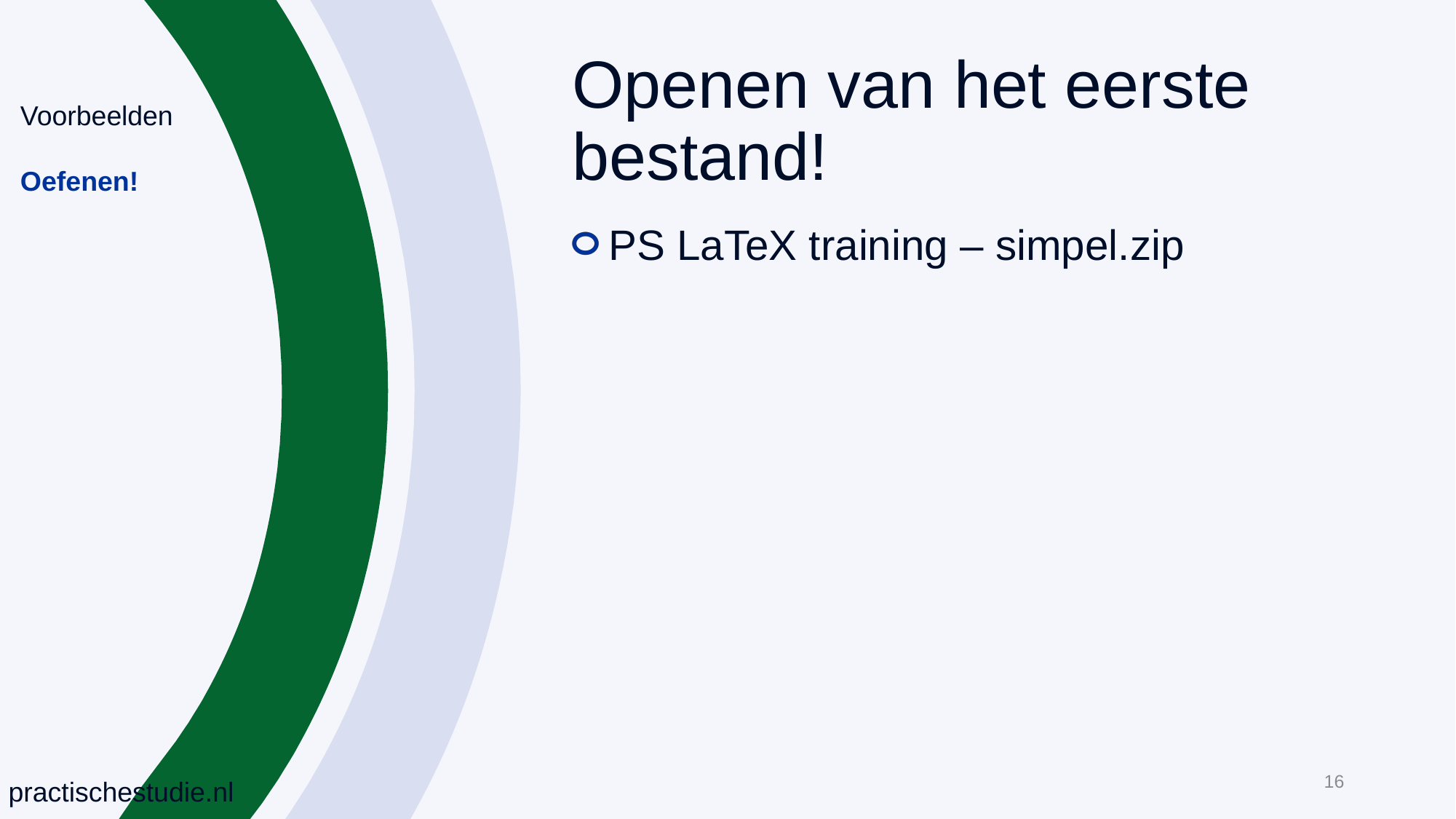

#000E29

#003399

LAYOUT
#D9DEF1

#F5F6FC

Kopje
* eigen kleur

# Openen van het eerste bestand!
Voorbeelden
Oefenen!
PS LaTeX training – simpel.zip

16
practischestudie.nl